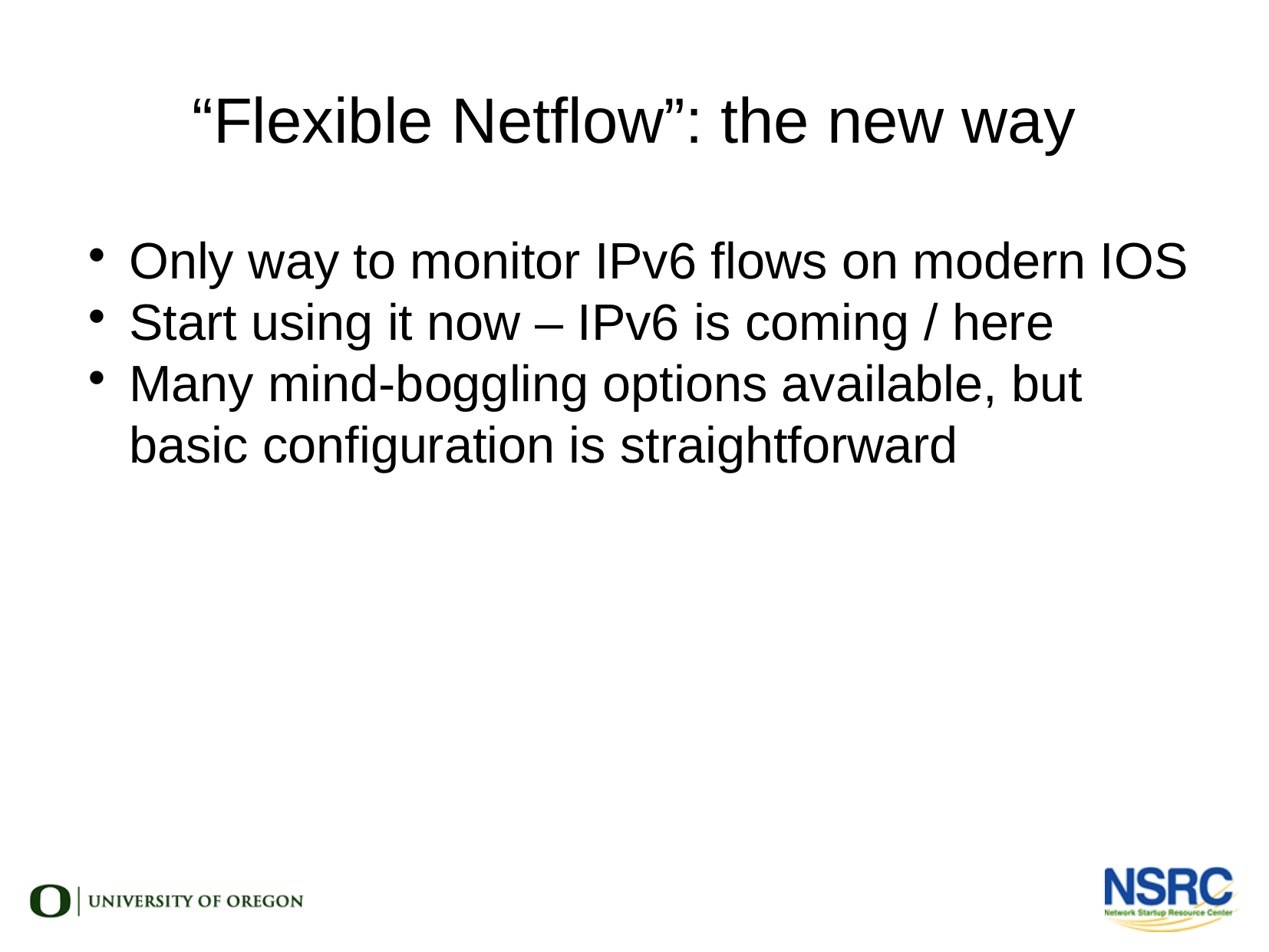

“Flexible Netflow”: the new way
Only way to monitor IPv6 flows on modern IOS
Start using it now – IPv6 is coming / here
Many mind-boggling options available, but basic configuration is straightforward